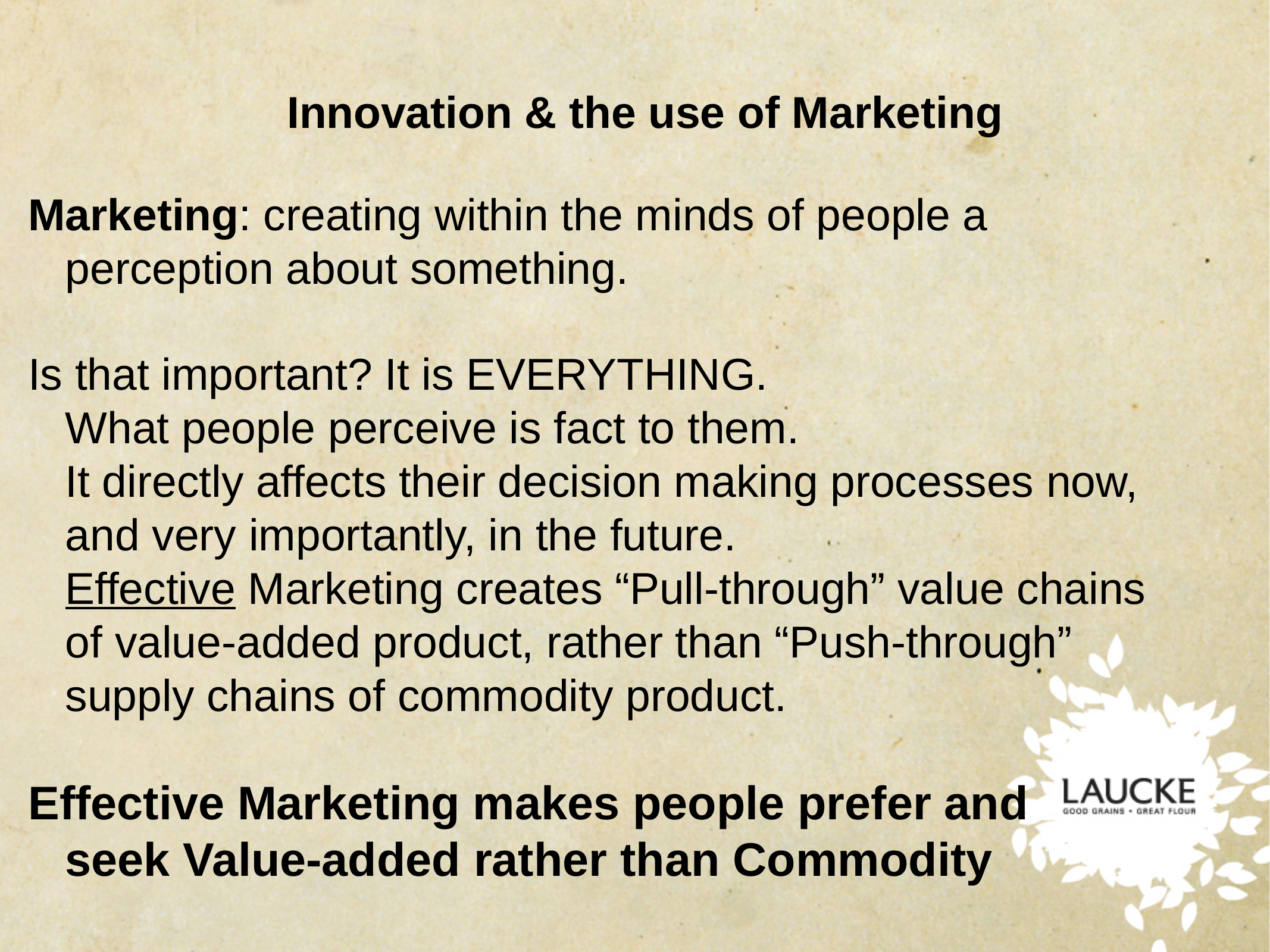

Innovation & the use of Marketing

Marketing: creating within the minds of people a perception about something.
Is that important? It is EVERYTHING.
What people perceive is fact to them.
It directly affects their decision making processes now, and very importantly, in the future.
Effective Marketing creates “Pull-through” value chains of value-added product, rather than “Push-through” supply chains of commodity product.
Effective Marketing makes people prefer and
seek Value-added rather than Commodity